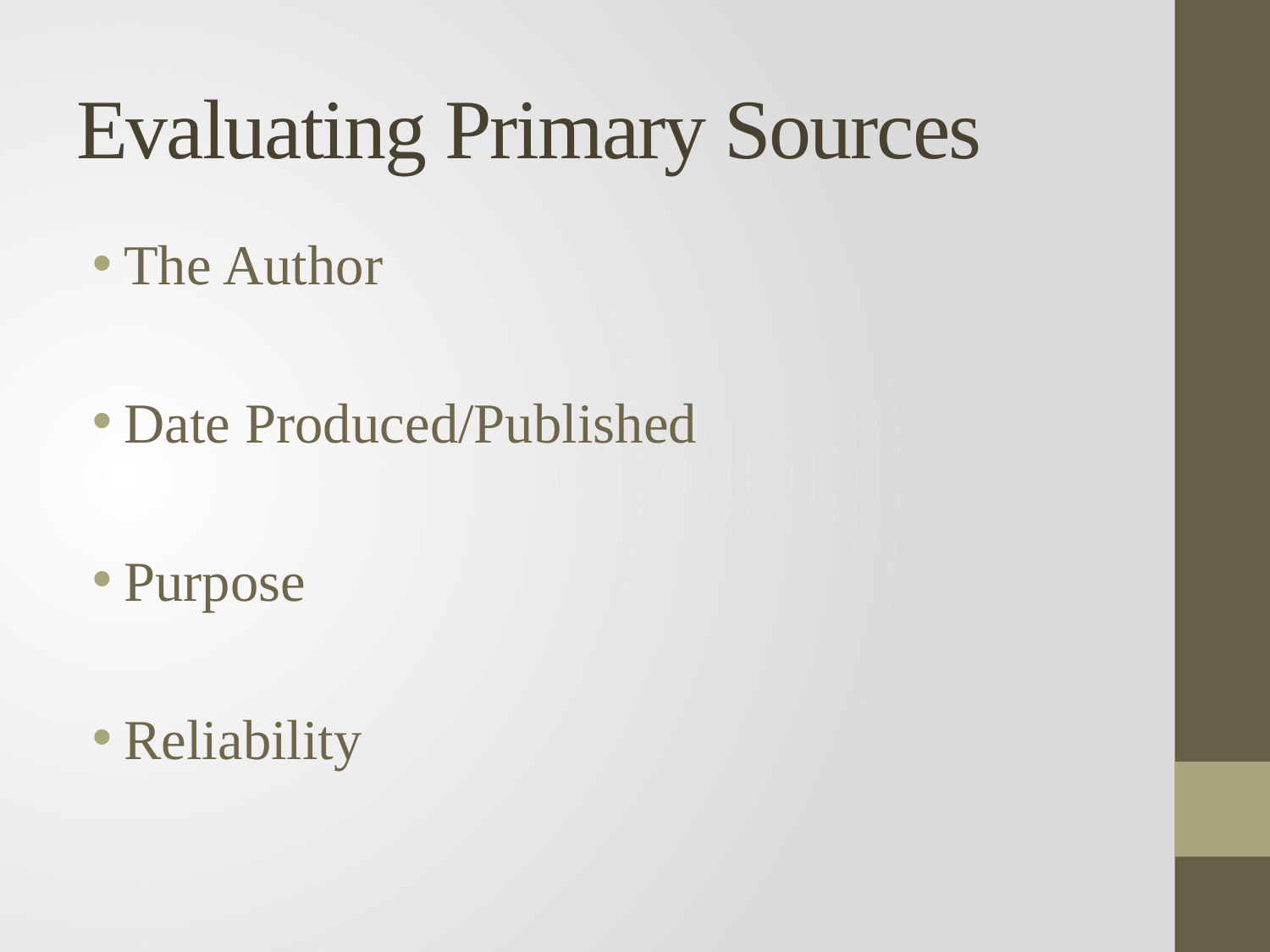

# Evaluating Primary Sources
The Author

Date Produced/Published

Purpose

Reliability